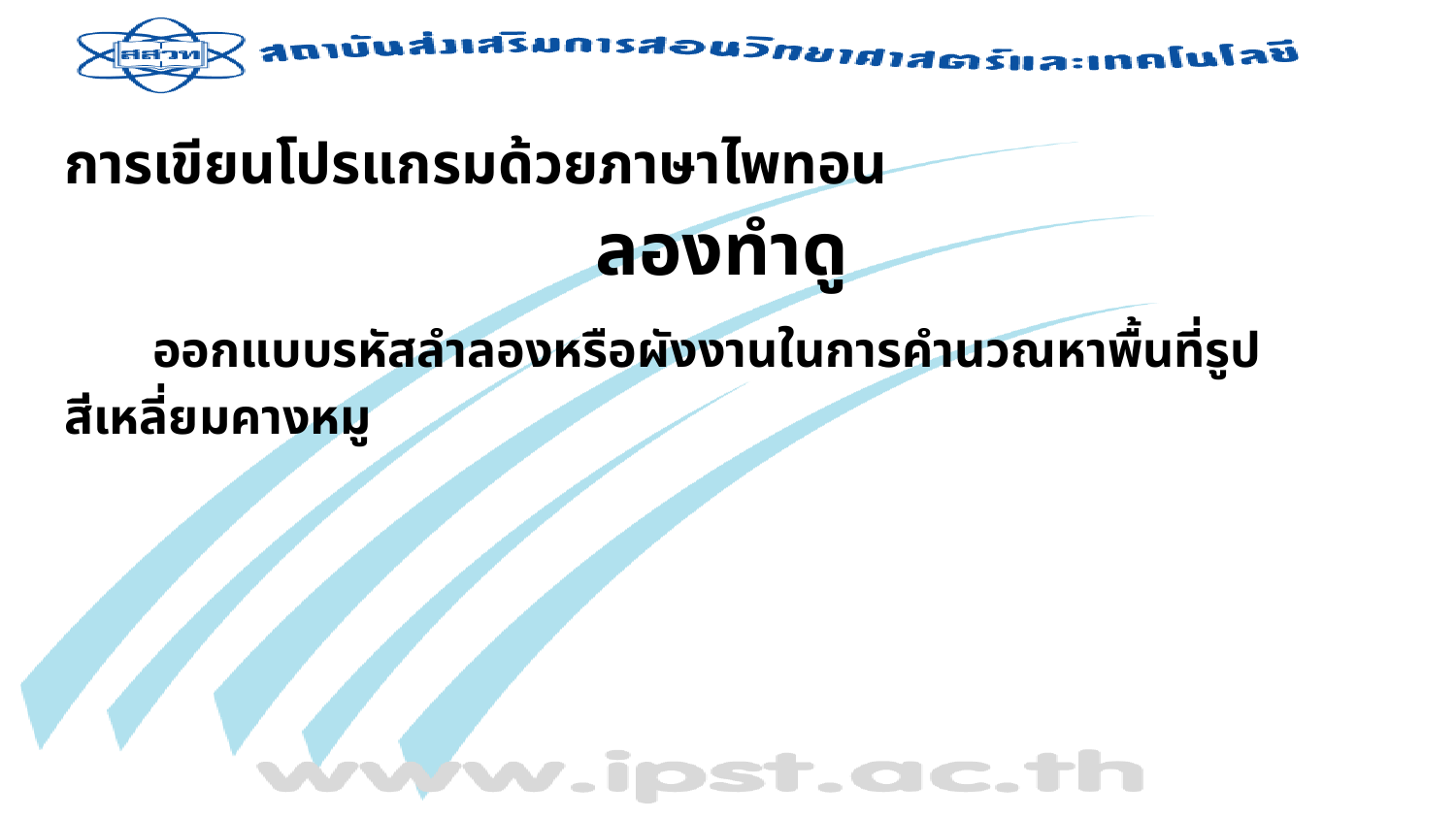

# การเขียนโปรแกรมด้วยภาษาไพทอน
ลองทำดู
       ออกแบบรหัสลำลองหรือผังงานในการคำนวณหาพื้นที่รูปสี่เหลี่ยมคางหมู